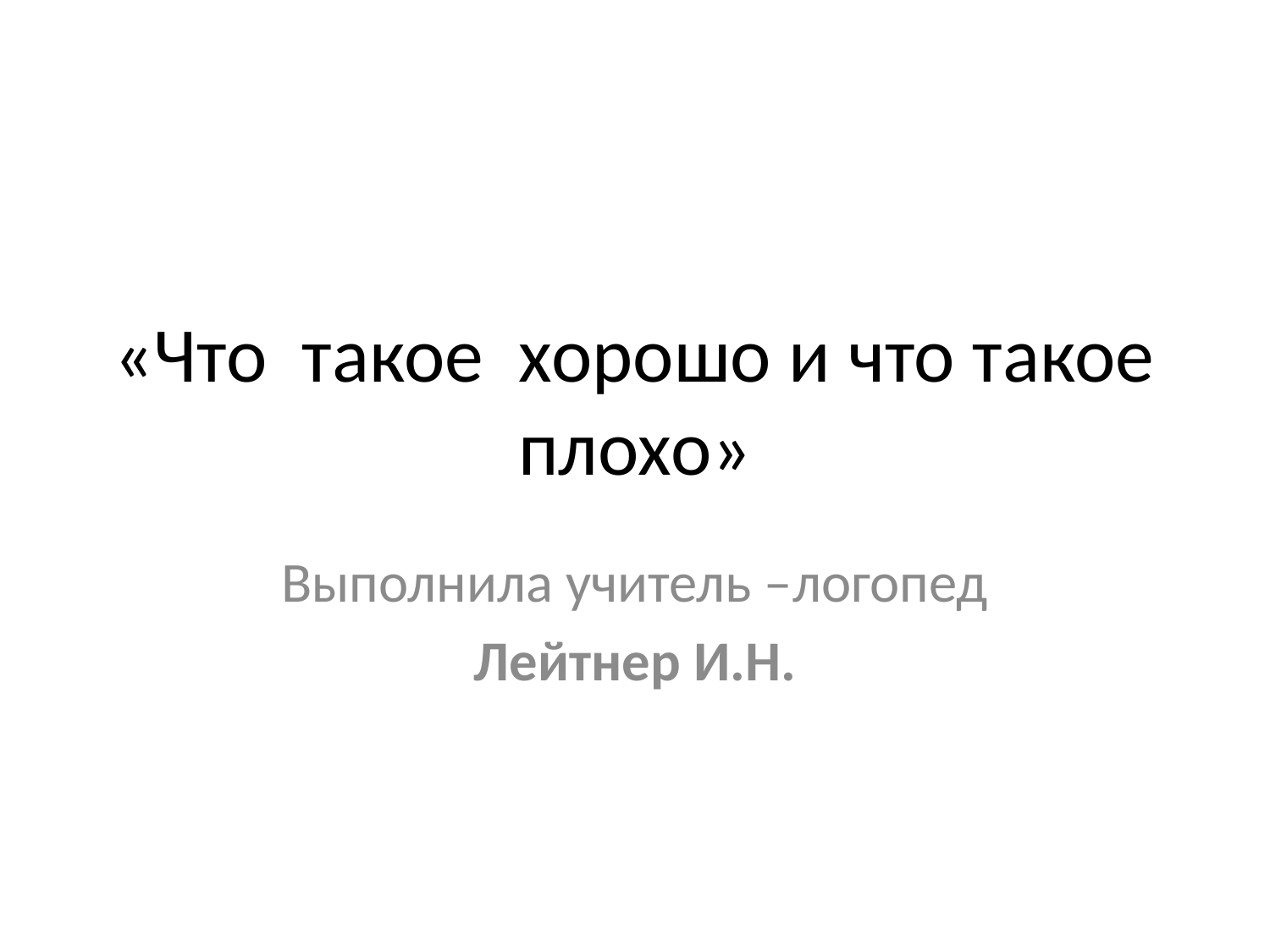

# «Что  такое  хорошо и что такое плохо»
Выполнила учитель –логопед
Лейтнер И.Н.